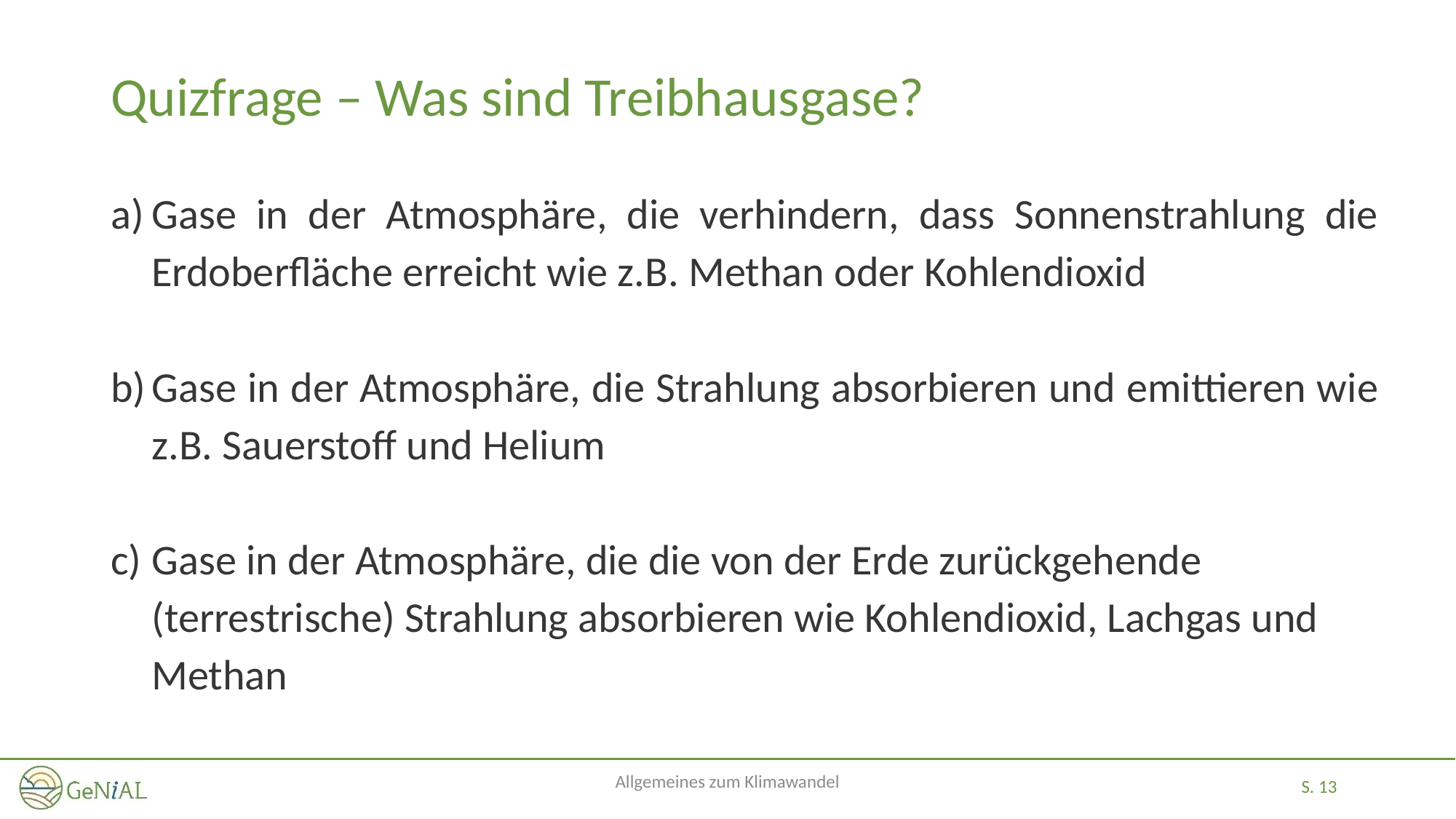

# Quizfrage – Was sind Treibhausgase?
Gase in der Atmosphäre, die verhindern, dass Sonnenstrahlung die Erdoberfläche erreicht wie z.B. Methan oder Kohlendioxid

Gase in der Atmosphäre, die Strahlung absorbieren und emittieren wie z.B. Sauerstoff und Helium

Gase in der Atmosphäre, die die von der Erde zurückgehende (terrestrische) Strahlung absorbieren wie Kohlendioxid, Lachgas und Methan

Allgemeines zum Klimawandel